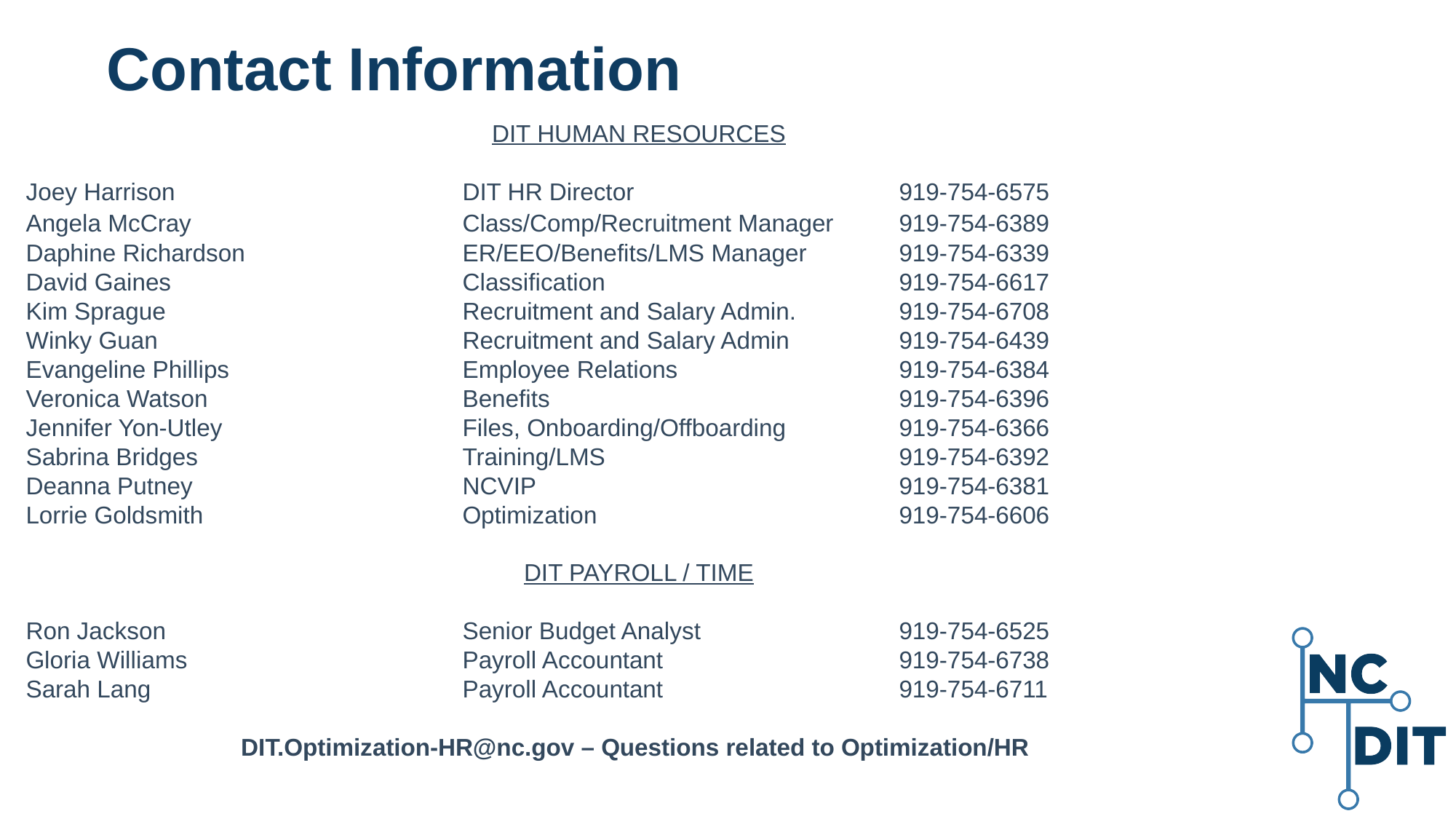

Contact Information

DIT HUMAN RESOURCES

Joey Harrison			DIT HR Director			919-754-6575
Angela McCray 			Class/Comp/Recruitment Manager 	919-754-6389
Daphine Richardson		ER/EEO/Benefits/LMS Manager	919-754-6339
David Gaines			Classification  			919-754-6617
Kim Sprague			Recruitment and Salary Admin.  	919-754-6708
Winky Guan			Recruitment and Salary Admin  	919-754-6439
Evangeline Phillips			Employee Relations  		919-754-6384
Veronica Watson			Benefits  				919-754-6396
Jennifer Yon-Utley			Files, Onboarding/Offboarding  	919-754-6366
Sabrina Bridges			Training/LMS   			919-754-6392
Deanna Putney			NCVIP  				919-754-6381
Lorrie Goldsmith			Optimization  			919-754-6606

DIT PAYROLL / TIME

Ron Jackson			Senior Budget Analyst 		919-754-6525
Gloria Williams			Payroll Accountant 			919-754-6738
Sarah Lang 			Payroll Accountant 			919-754-6711

DIT.Optimization-HR@nc.gov – Questions related to Optimization/HR